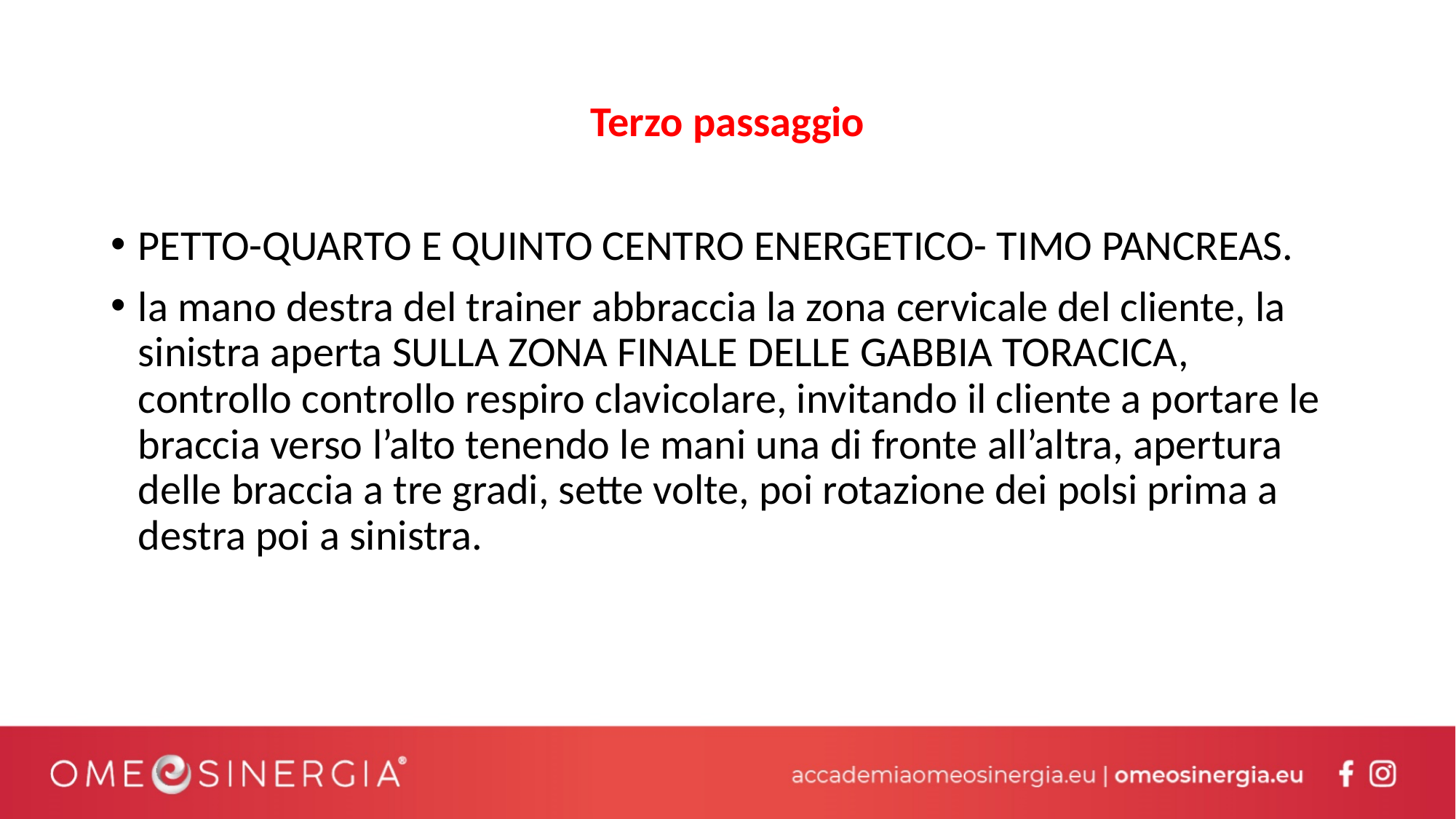

# Terzo passaggio
PETTO-QUARTO E QUINTO CENTRO ENERGETICO- TIMO PANCREAS.
la mano destra del trainer abbraccia la zona cervicale del cliente, la sinistra aperta SULLA ZONA FINALE DELLE GABBIA TORACICA, controllo controllo respiro clavicolare, invitando il cliente a portare le braccia verso l’alto tenendo le mani una di fronte all’altra, apertura delle braccia a tre gradi, sette volte, poi rotazione dei polsi prima a destra poi a sinistra.